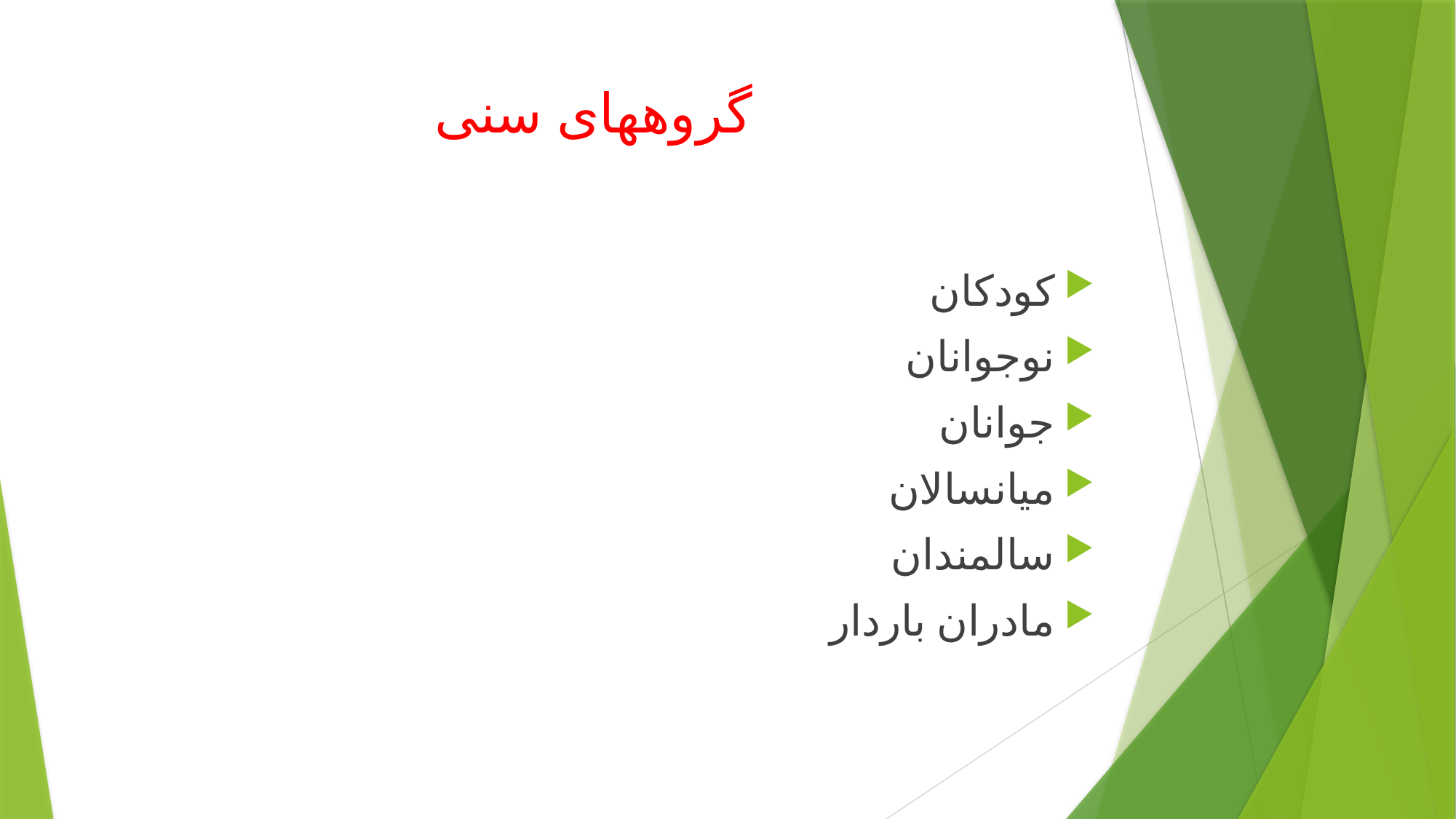

# گروههای سنی
کودکان
نوجوانان
جوانان
میانسالان
سالمندان
مادران باردار